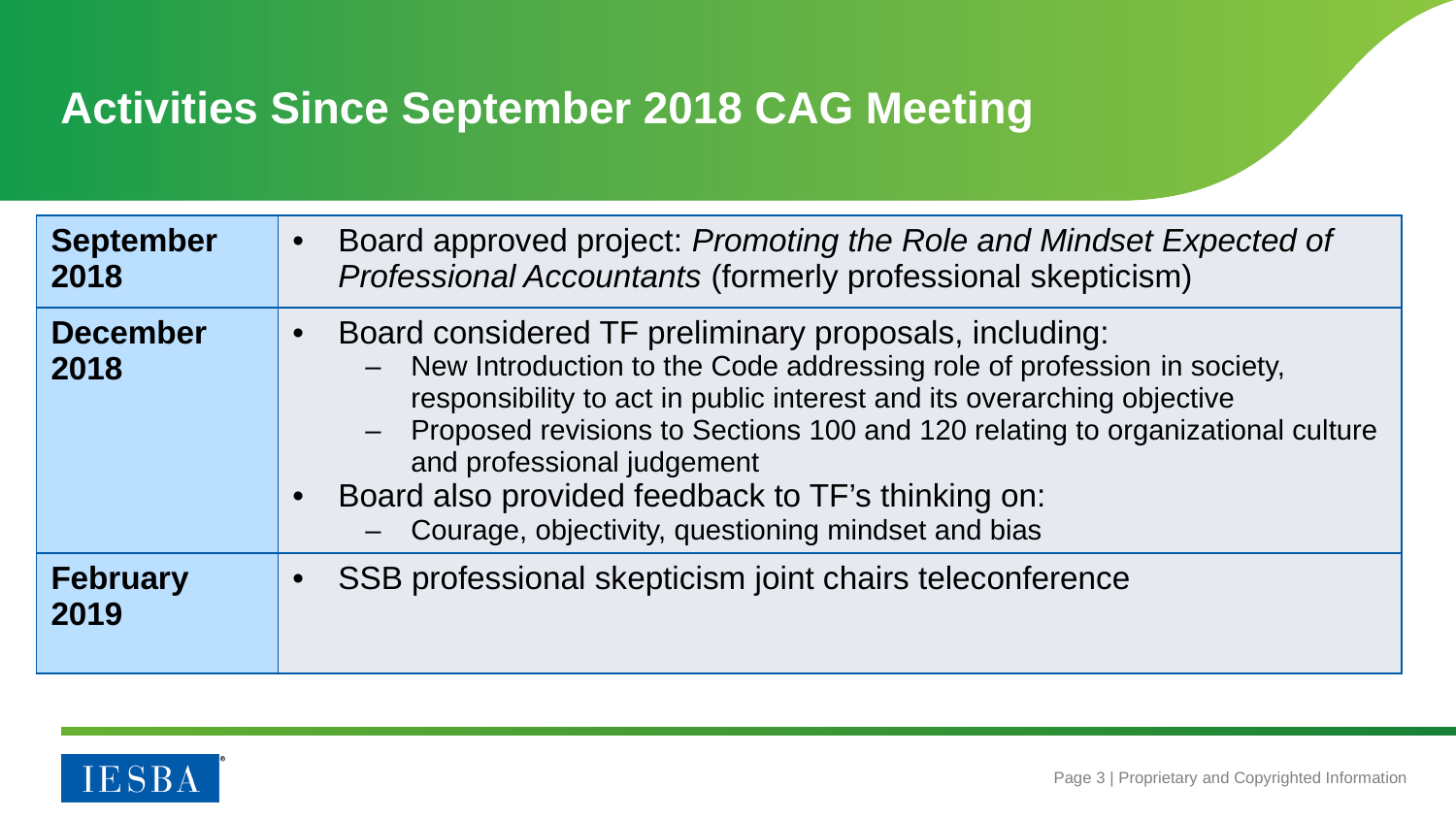

# Activities Since September 2018 CAG Meeting
| September 2018 | Board approved project: Promoting the Role and Mindset Expected of Professional Accountants (formerly professional skepticism) |
| --- | --- |
| December 2018 | Board considered TF preliminary proposals, including: New Introduction to the Code addressing role of profession in society, responsibility to act in public interest and its overarching objective Proposed revisions to Sections 100 and 120 relating to organizational culture and professional judgement Board also provided feedback to TF’s thinking on: Courage, objectivity, questioning mindset and bias |
| February 2019 | SSB professional skepticism joint chairs teleconference |